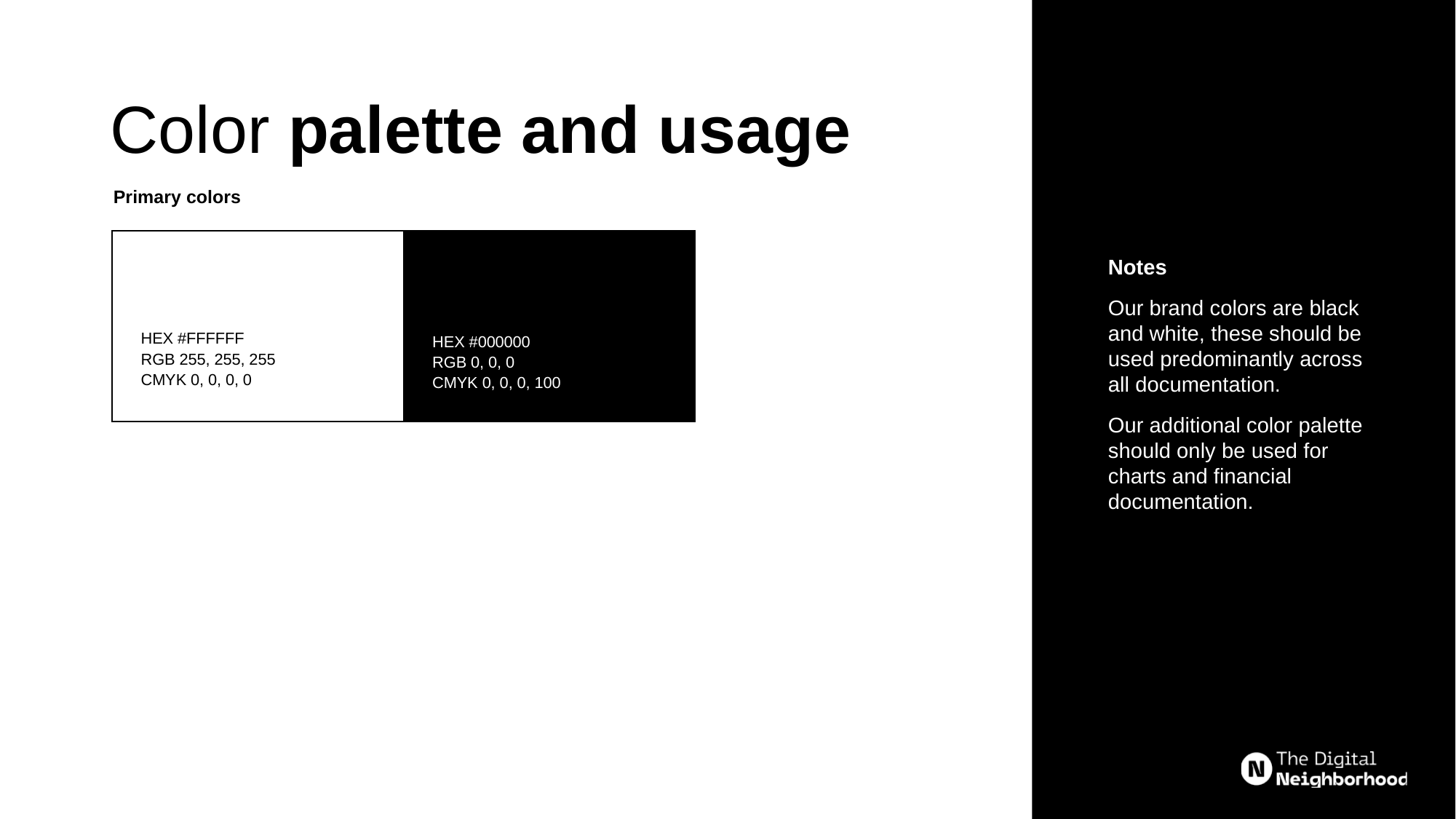

# Color palette and usage
Primary colors

HEX #FFFFFF
RGB 255, 255, 255
CMYK 0, 0, 0, 0
HEX #000000
RGB 0, 0, 0
CMYK 0, 0, 0, 100
Notes
Our brand colors are black and white, these should be used predominantly across
all documentation.
Our additional color palette should only be used for charts and financial documentation.